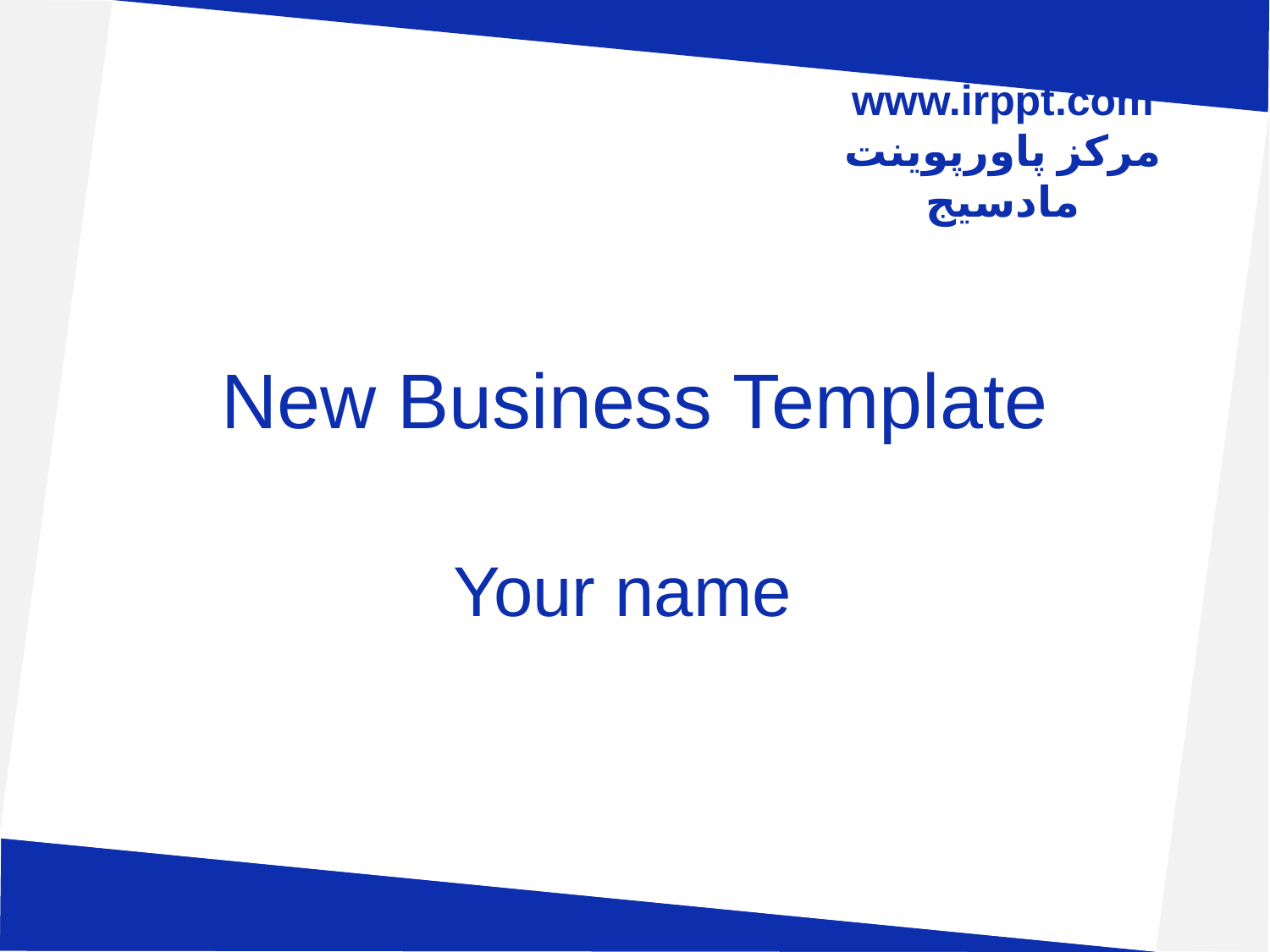

www.irppt.com
مرکز پاورپوینت مادسیج

# New Business Template
Your name